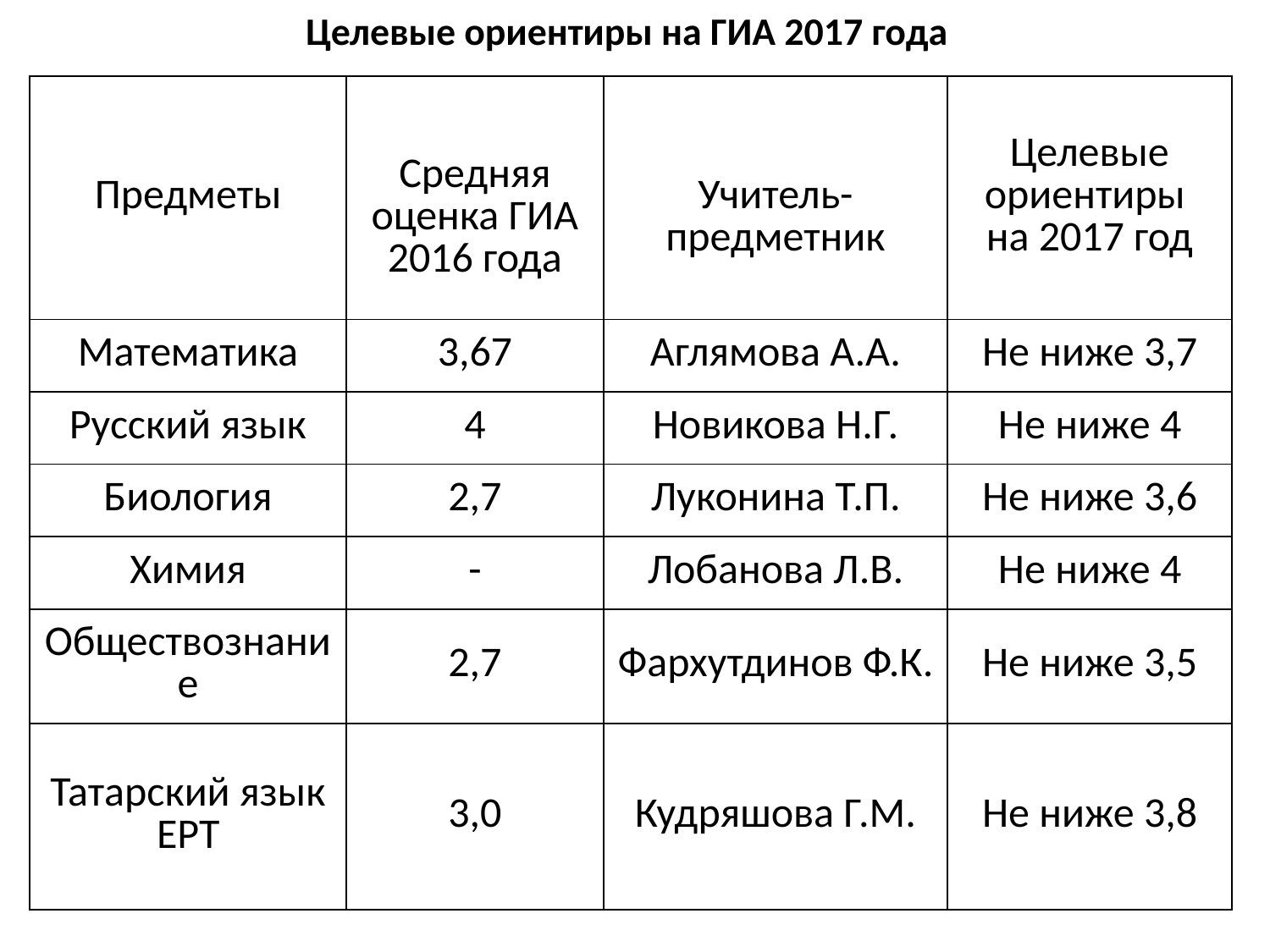

Целевые ориентиры на ГИА 2017 года

| Предметы | Средняя оценка ГИА 2016 года | Учитель- предметник | Целевые ориентиры на 2017 год |
| --- | --- | --- | --- |
| Математика | 3,67 | Аглямова А.А. | Не ниже 3,7 |
| Русский язык | 4 | Новикова Н.Г. | Не ниже 4 |
| Биология | 2,7 | Луконина Т.П. | Не ниже 3,6 |
| Химия | - | Лобанова Л.В. | Не ниже 4 |
| Обществознание | 2,7 | Фархутдинов Ф.К. | Не ниже 3,5 |
| Татарский язык ЕРТ | 3,0 | Кудряшова Г.М. | Не ниже 3,8 |